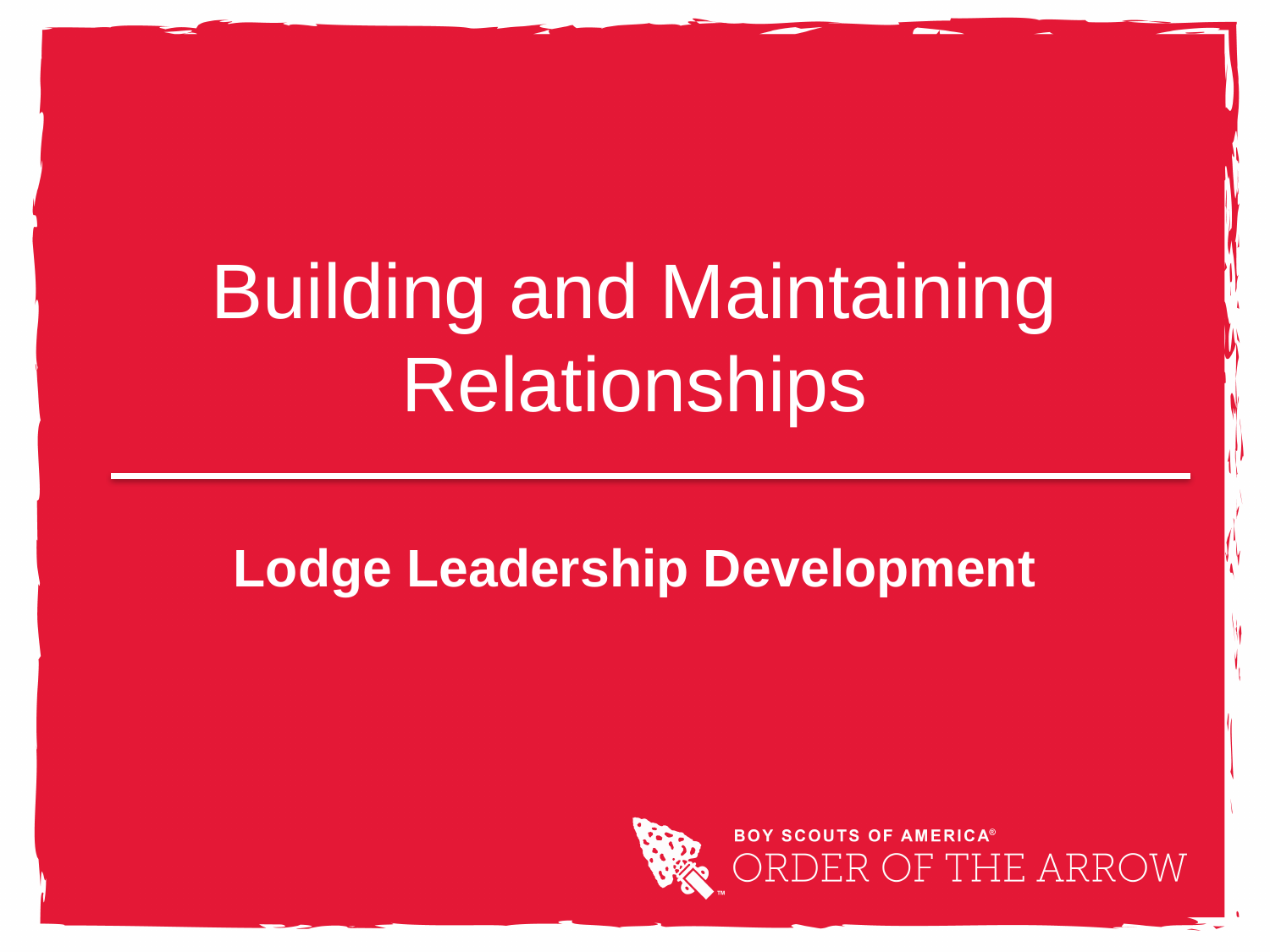

Building and Maintaining Relationships
# Lodge Leadership Development